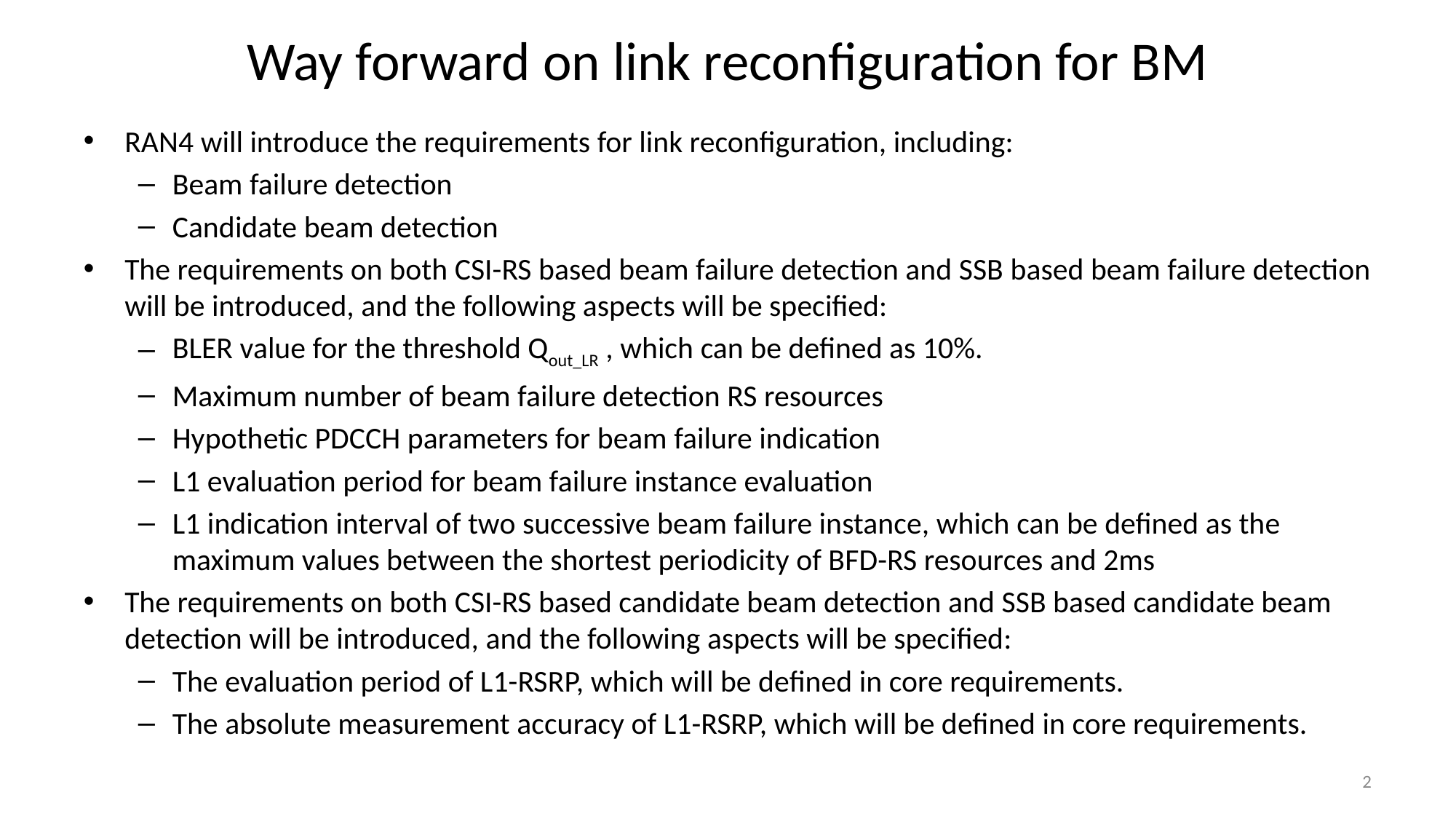

# Way forward on link reconfiguration for BM
RAN4 will introduce the requirements for link reconfiguration, including:
Beam failure detection
Candidate beam detection
The requirements on both CSI-RS based beam failure detection and SSB based beam failure detection will be introduced, and the following aspects will be specified:
BLER value for the threshold Qout_LR , which can be defined as 10%.
Maximum number of beam failure detection RS resources
Hypothetic PDCCH parameters for beam failure indication
L1 evaluation period for beam failure instance evaluation
L1 indication interval of two successive beam failure instance, which can be defined as the maximum values between the shortest periodicity of BFD-RS resources and 2ms
The requirements on both CSI-RS based candidate beam detection and SSB based candidate beam detection will be introduced, and the following aspects will be specified:
The evaluation period of L1-RSRP, which will be defined in core requirements.
The absolute measurement accuracy of L1-RSRP, which will be defined in core requirements.

2